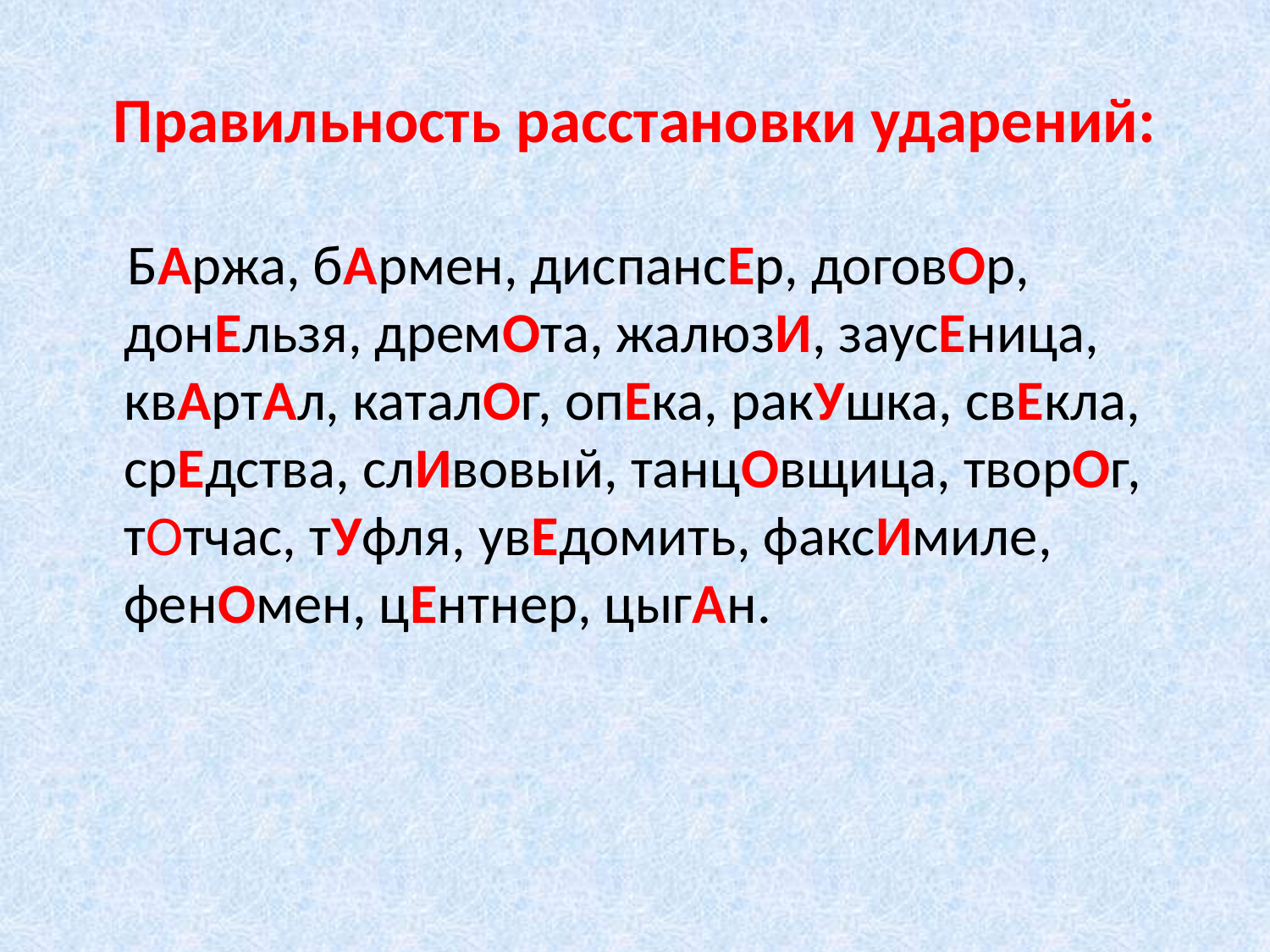

# Правильность расстановки ударений:
    БАржа, бАрмен, диспансЕр, договОр, донЕльзя, дремОта, жалюзИ, заусЕница, квАртАл, каталОг, опЕка, ракУшка, свЕкла, срЕдства, слИвовый, танцОвщица, творОг, тОтчас, тУфля, увЕдомить, факсИмиле, фенОмен, цЕнтнер, цыгАн.